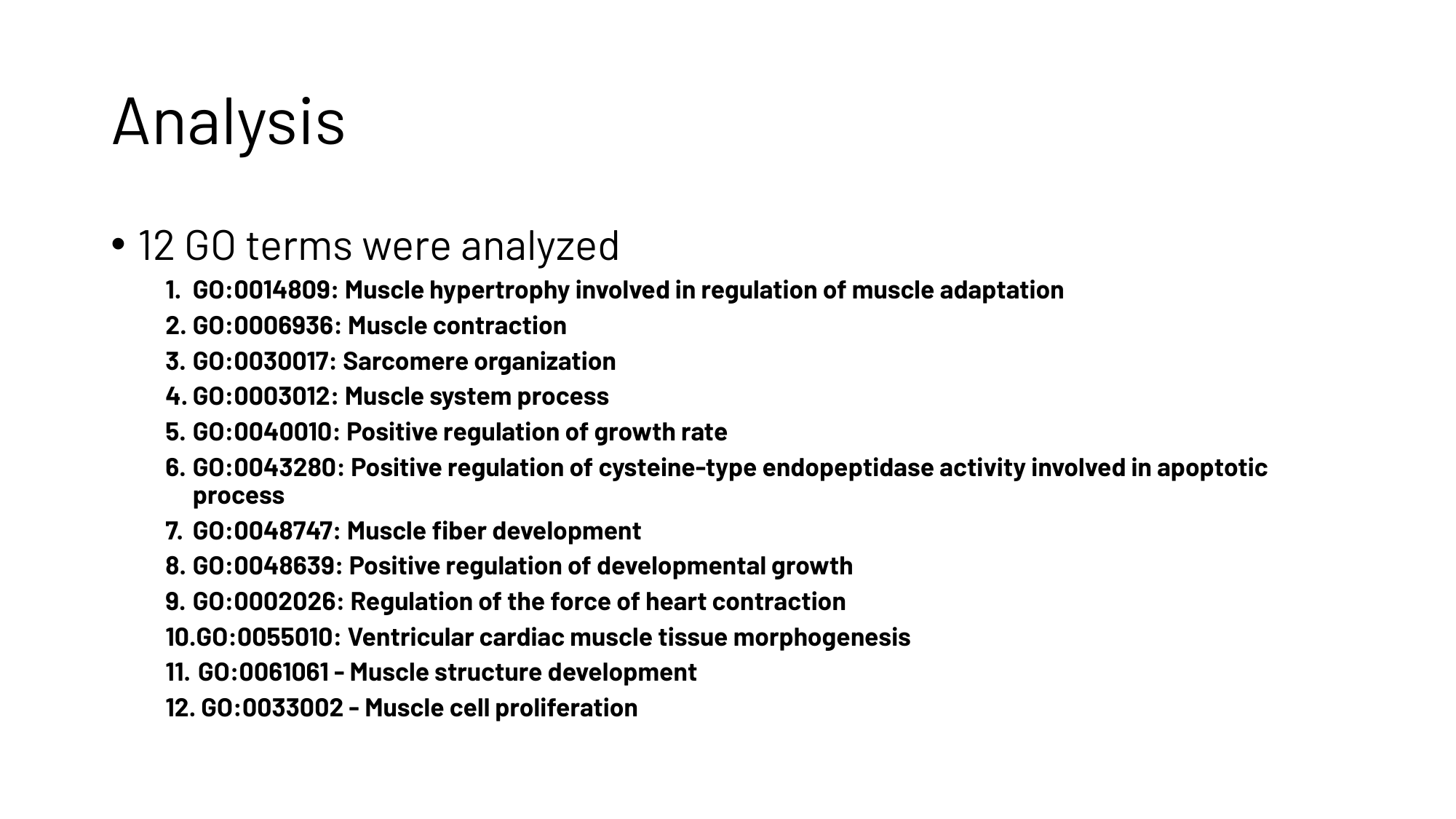

# Analysis
12 GO terms were analyzed
GO:0014809: Muscle hypertrophy involved in regulation of muscle adaptation
GO:0006936: Muscle contraction
GO:0030017: Sarcomere organization
GO:0003012: Muscle system process
GO:0040010: Positive regulation of growth rate
GO:0043280: Positive regulation of cysteine-type endopeptidase activity involved in apoptotic process
GO:0048747: Muscle fiber development
GO:0048639: Positive regulation of developmental growth
GO:0002026: Regulation of the force of heart contraction
GO:0055010: Ventricular cardiac muscle tissue morphogenesis
 GO:0061061 - Muscle structure development
 GO:0033002 - Muscle cell proliferation